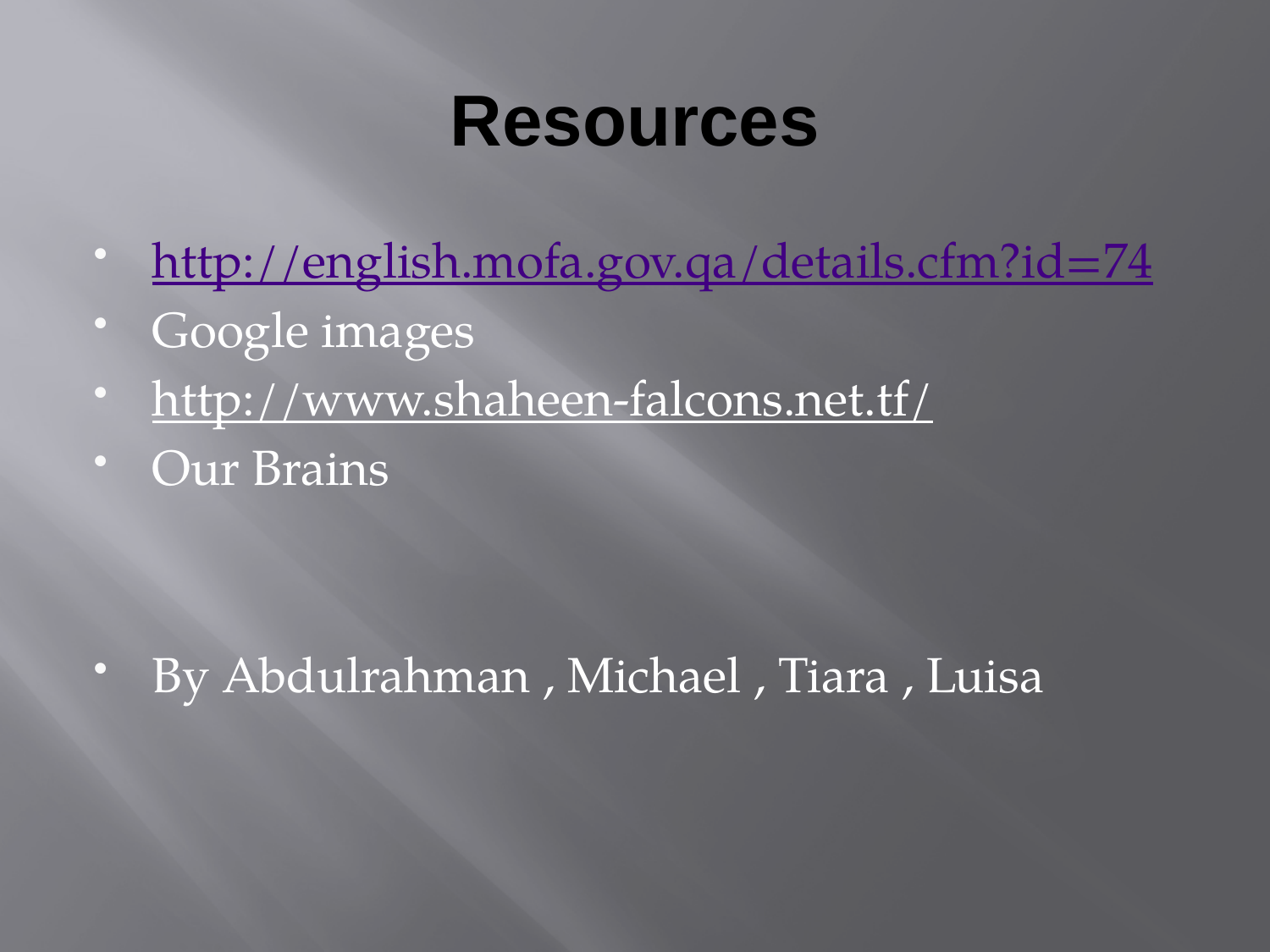

# Resources
http://english.mofa.gov.qa/details.cfm?id=74
Google images
http://www.shaheen-falcons.net.tf/
Our Brains

By Abdulrahman , Michael , Tiara , Luisa